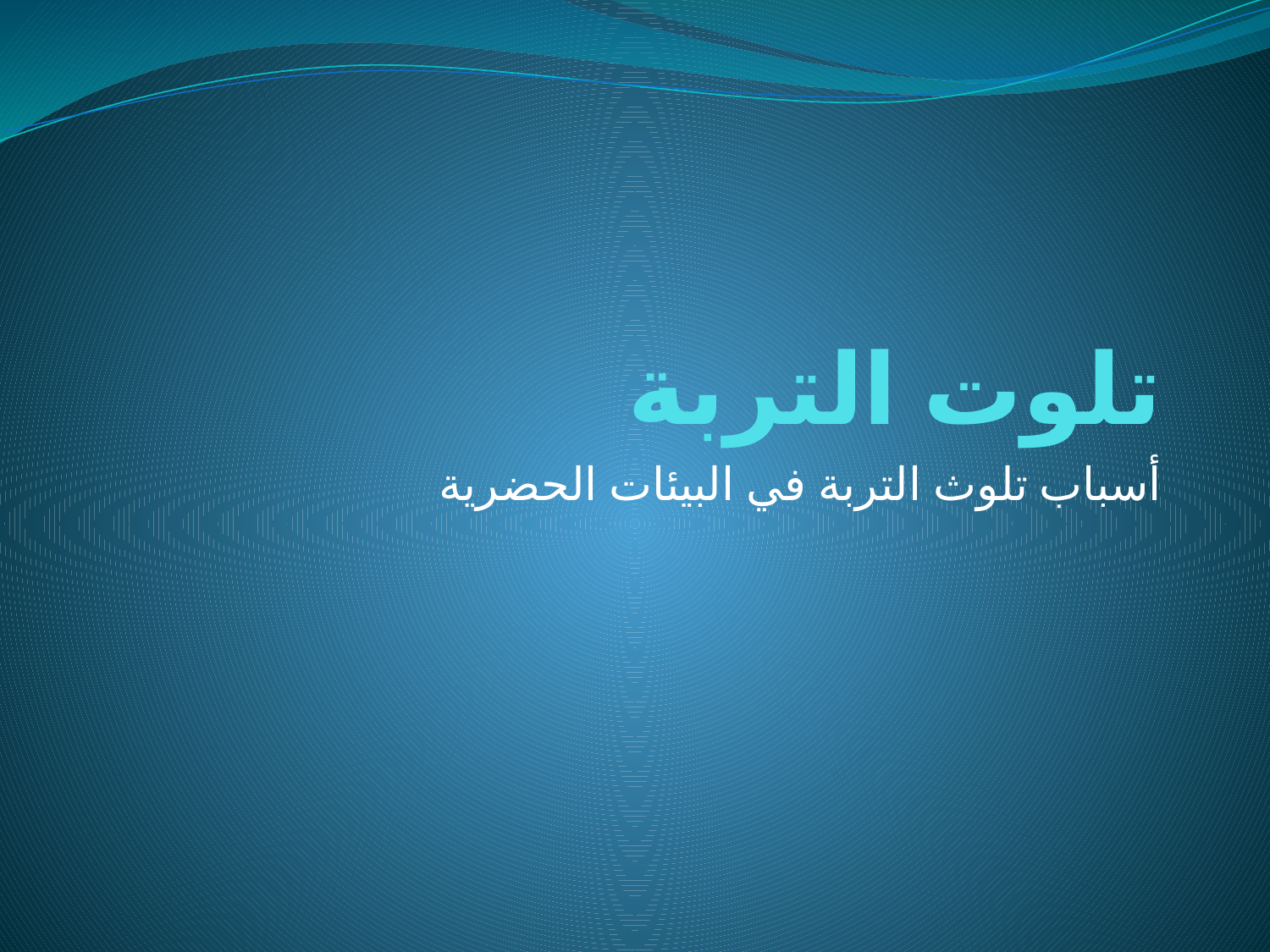

# تلوت التربة
أسباب تلوث التربة في البيئات الحضرية